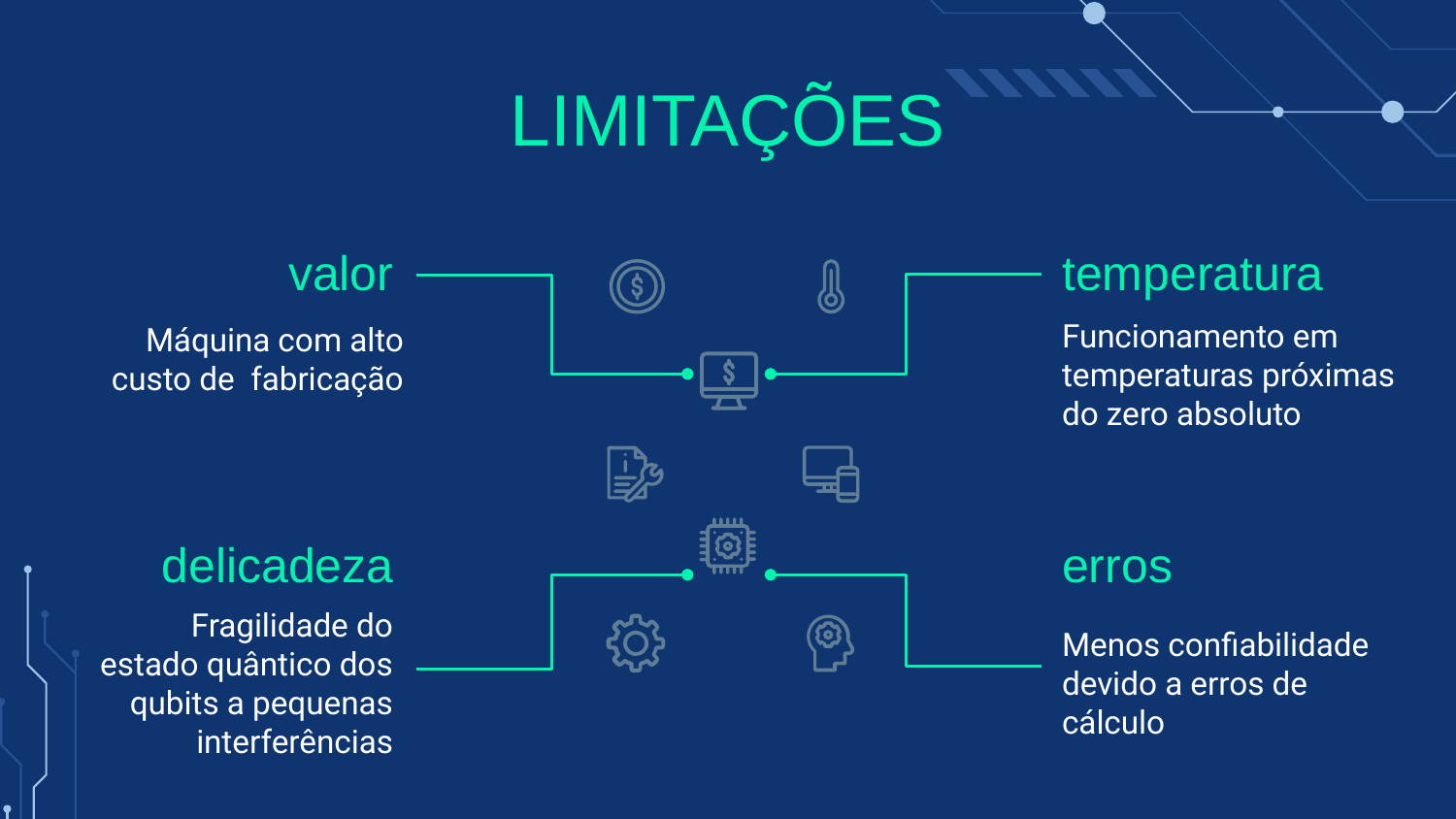

# LIMITAÇÕES
valor
temperatura

Máquina com alto custo de  fabricação
Funcionamento em temperaturas próximas do zero absoluto

delicadeza
erros

Fragilidade do estado quântico dos qubits a pequenas interferências
Menos confiabilidade devido a erros de cálculo